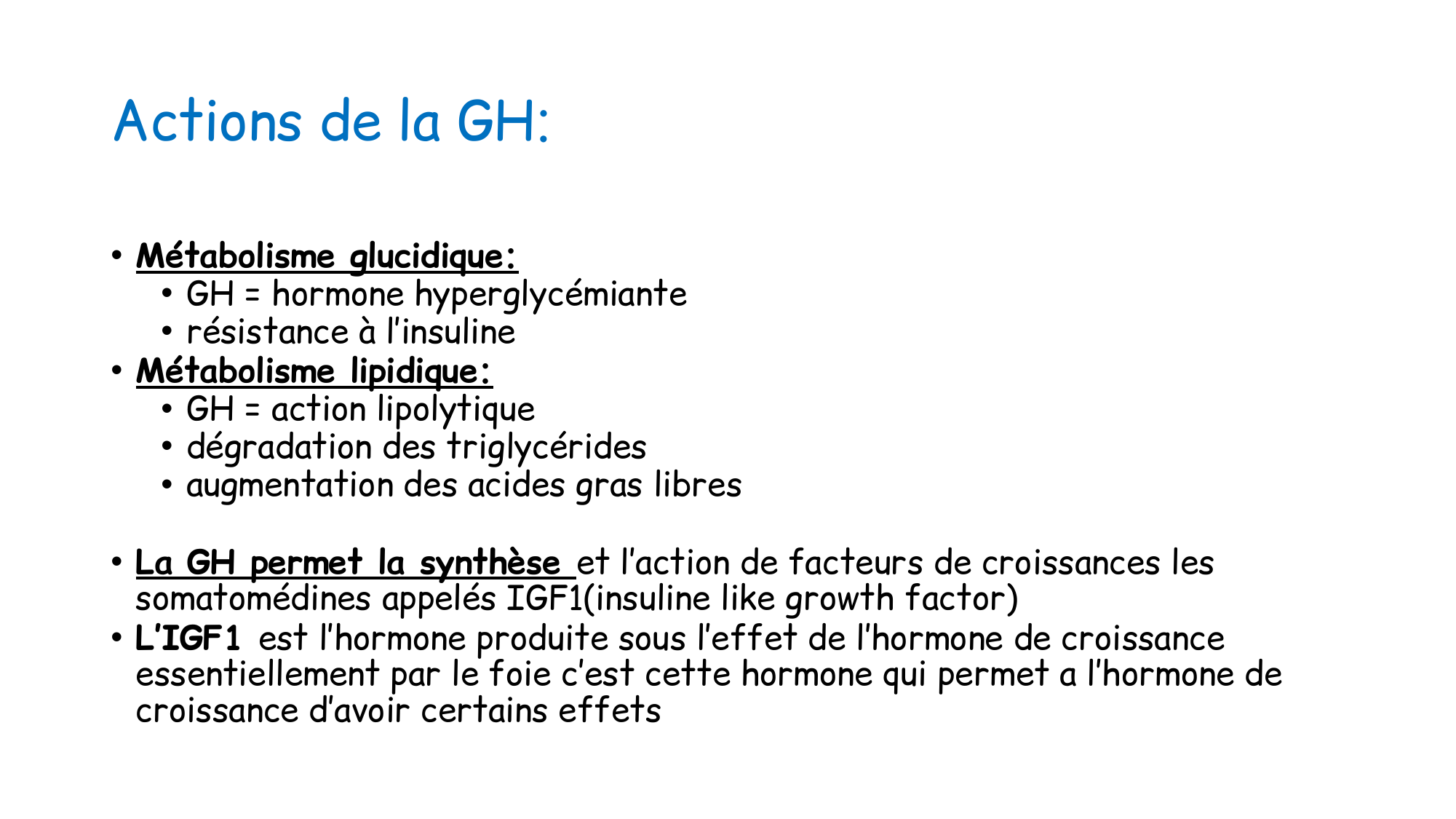

# Actions de la GH:

Métabolisme glucidique:
GH = hormone hyperglycémiante
résistance à l’insuline
Métabolisme lipidique:
GH = action lipolytique
dégradation des triglycérides
augmentation des acides gras libres

La GH permet la synthèse et l’action de facteurs de croissances les somatomédines appelés IGF1(insuline like growth factor)
L’IGF1 est l’hormone produite sous l’effet de l’hormone de croissance essentiellement par le foie c’est cette hormone qui permet a l’hormone de croissance d’avoir certains effets